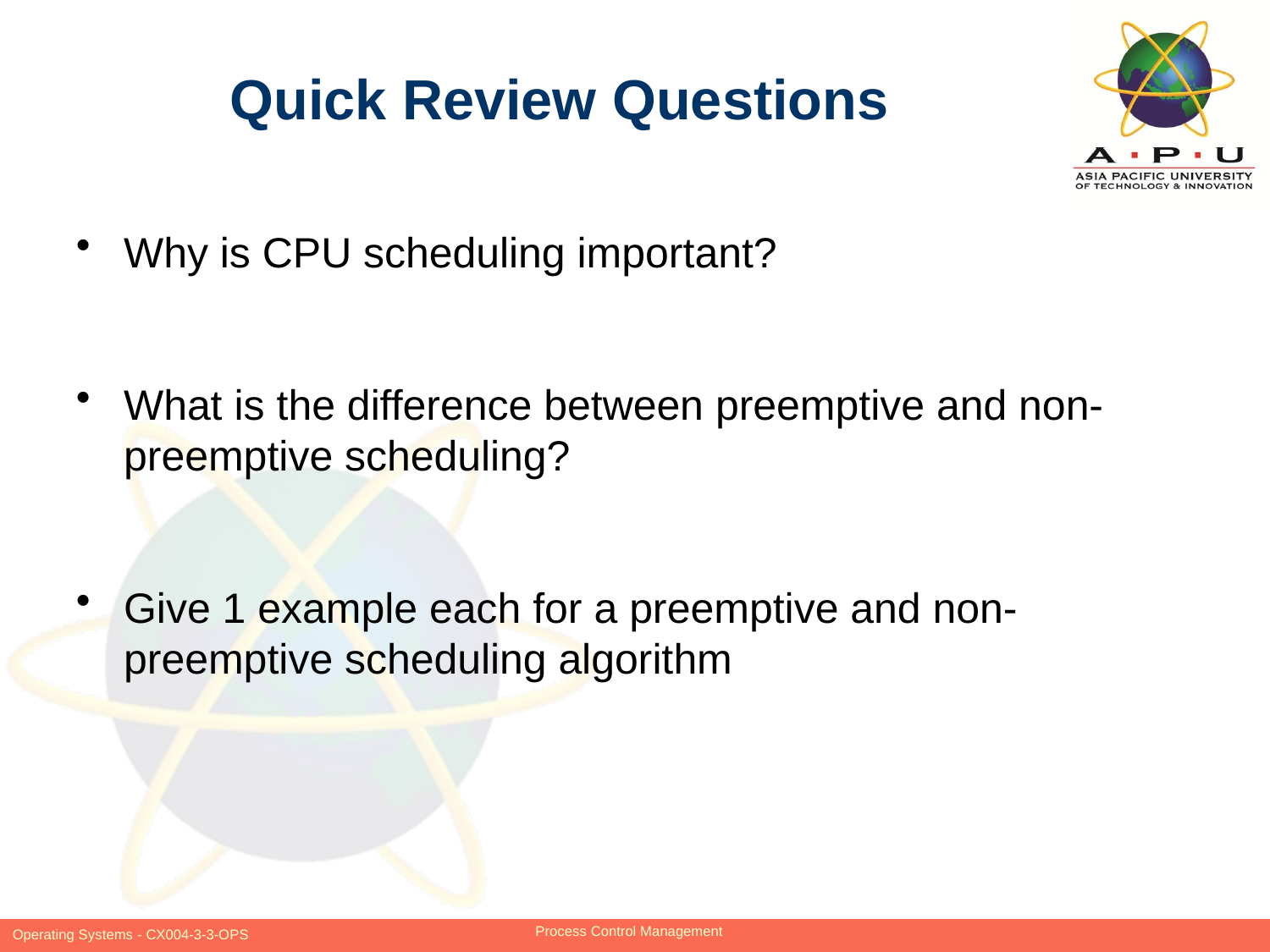

Quick Review Questions
Why is CPU scheduling important?

What is the difference between preemptive and non-preemptive scheduling?

Give 1 example each for a preemptive and non-preemptive scheduling algorithm

Slide 9 of 24